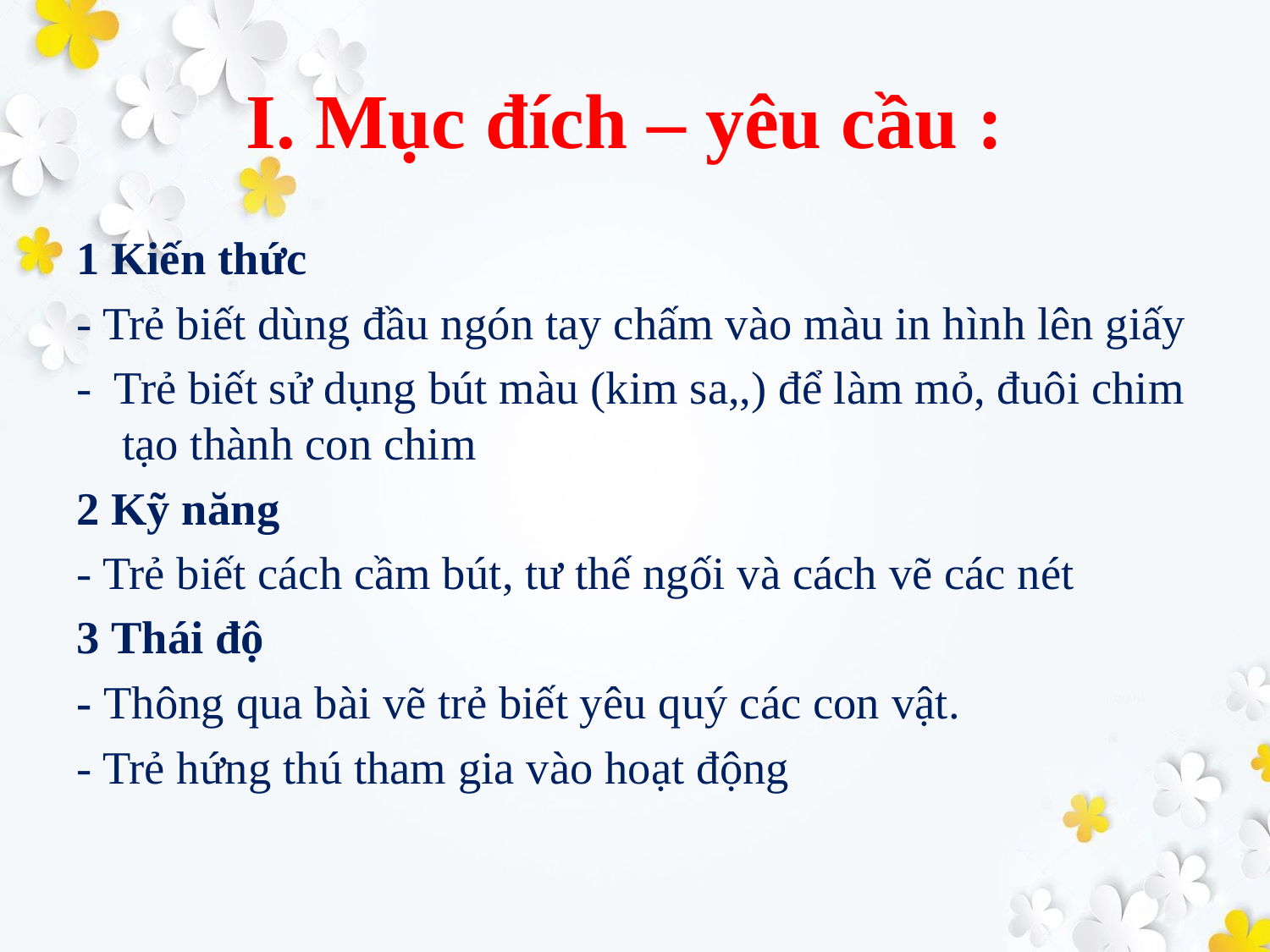

# I. Mục đích – yêu cầu :
1 Kiến thức
- Trẻ biết dùng đầu ngón tay chấm vào màu in hình lên giấy
-  Trẻ biết sử dụng bút màu (kim sa,,) để làm mỏ, đuôi chim tạo thành con chim
2 Kỹ năng
- Trẻ biết cách cầm bút, tư thế ngối và cách vẽ các nét
3 Thái độ
- Thông qua bài vẽ trẻ biết yêu quý các con vật.
- Trẻ hứng thú tham gia vào hoạt động